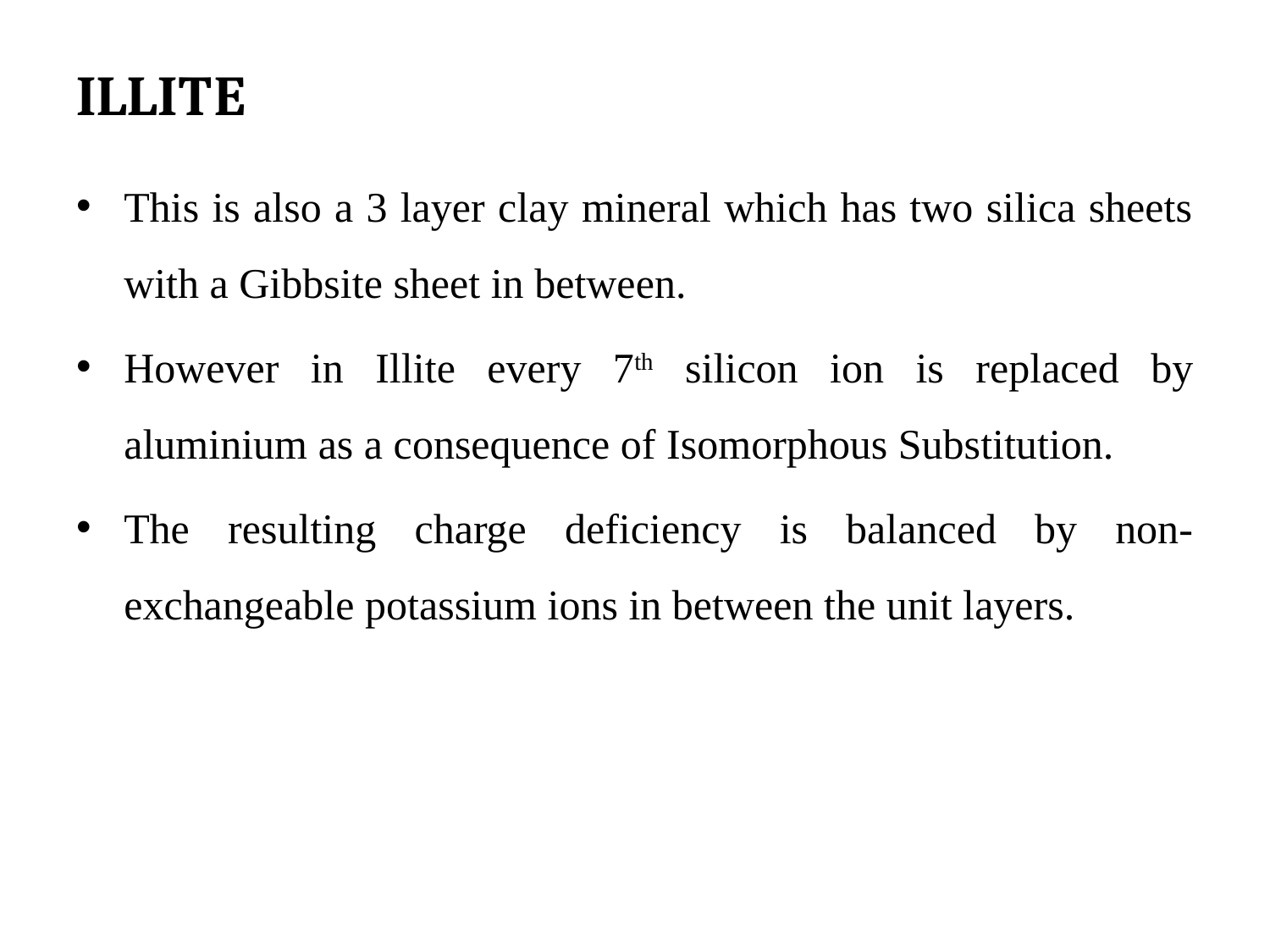

# ILLITE
This is also a 3 layer clay mineral which has two silica sheets with a Gibbsite sheet in between.
However in Illite every 7th silicon ion is replaced by aluminium as a consequence of Isomorphous Substitution.
The resulting charge deficiency is balanced by non-exchangeable potassium ions in between the unit layers.